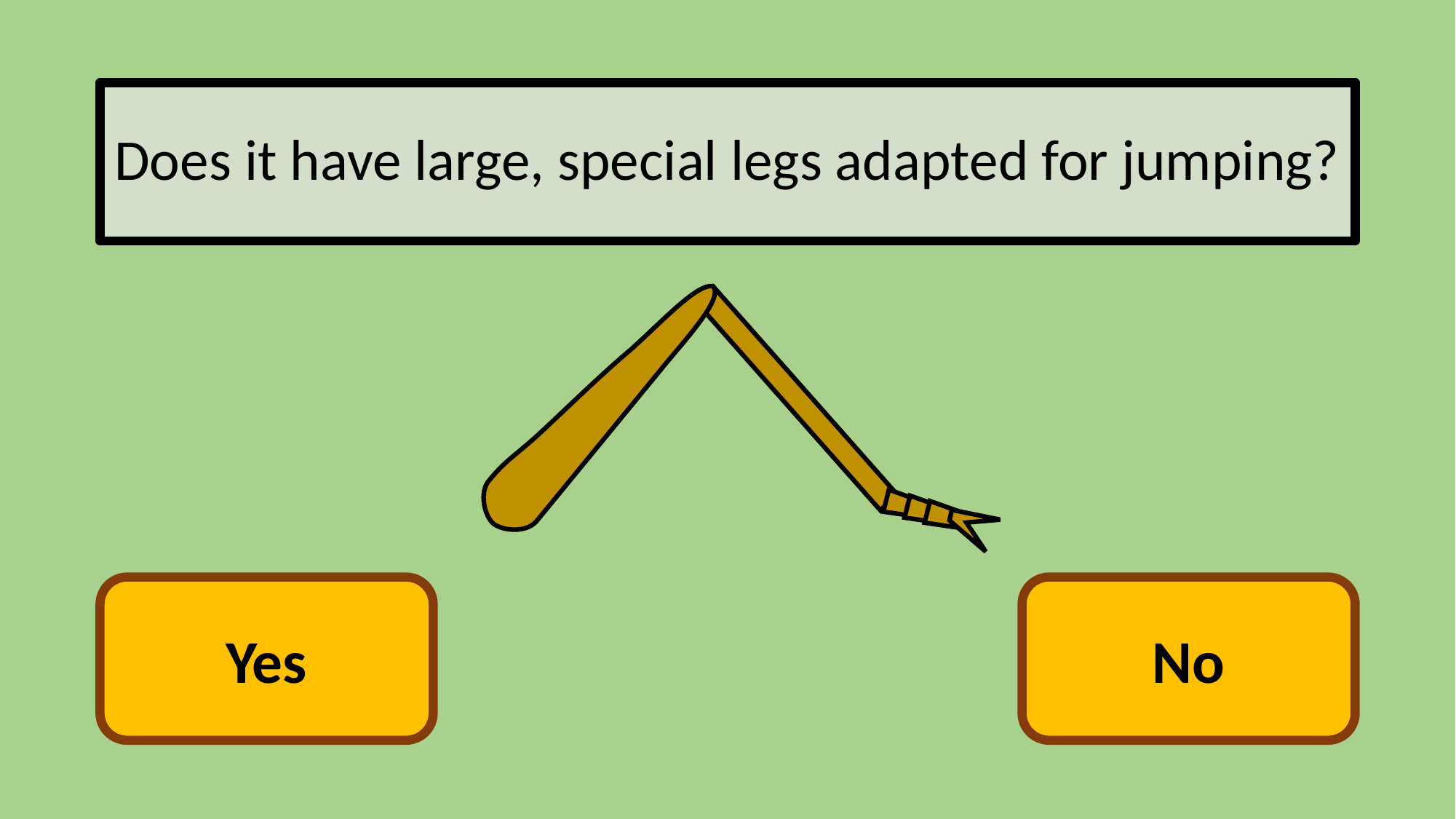

# Does it have large, special legs adapted for jumping?

Yes
No